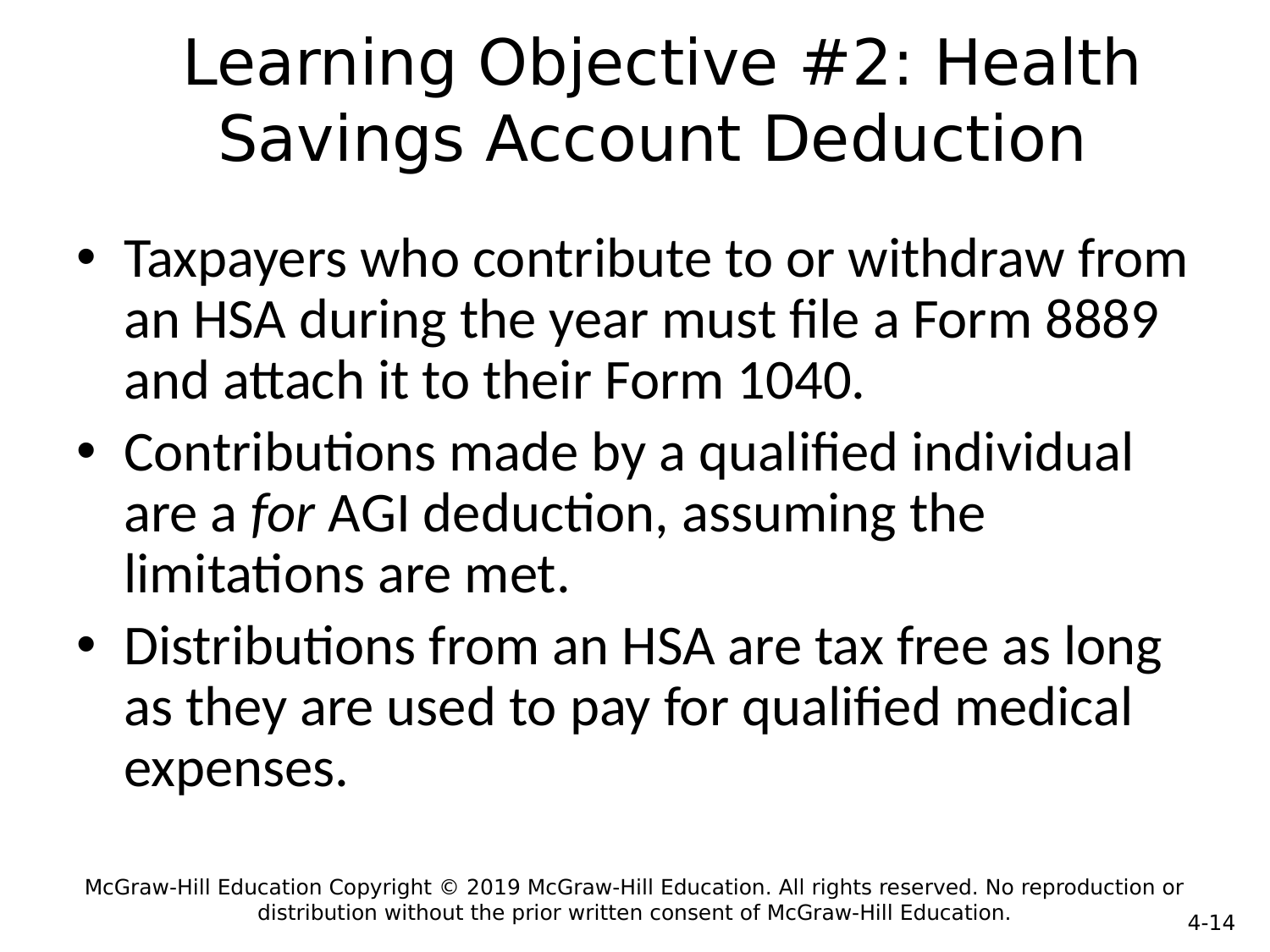

# Learning Objective #2: Health Savings Account Deduction
Taxpayers who contribute to or withdraw from an HSA during the year must file a Form 8889 and attach it to their Form 1040.
Contributions made by a qualified individual are a for AGI deduction, assuming the limitations are met.
Distributions from an HSA are tax free as long as they are used to pay for qualified medical expenses.
McGraw-Hill Education Copyright © 2019 McGraw-Hill Education. All rights reserved. No reproduction or distribution without the prior written consent of McGraw-Hill Education.
4-14